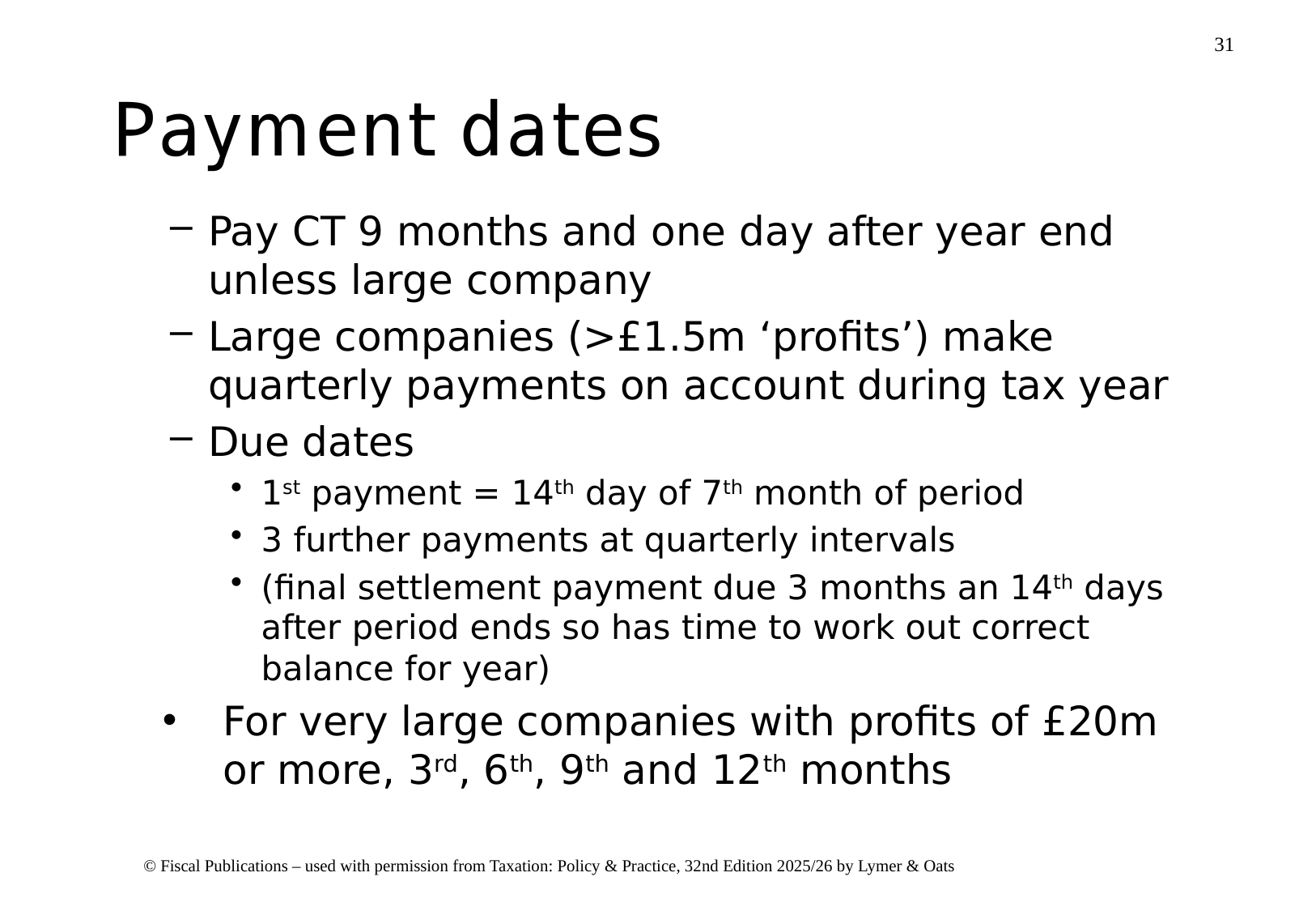

# Payment dates
Pay CT 9 months and one day after year end unless large company
Large companies (>£1.5m ‘profits’) make quarterly payments on account during tax year
Due dates
1st payment = 14th day of 7th month of period
3 further payments at quarterly intervals
(final settlement payment due 3 months an 14th days after period ends so has time to work out correct balance for year)
For very large companies with profits of £20m or more, 3rd, 6th, 9th and 12th months